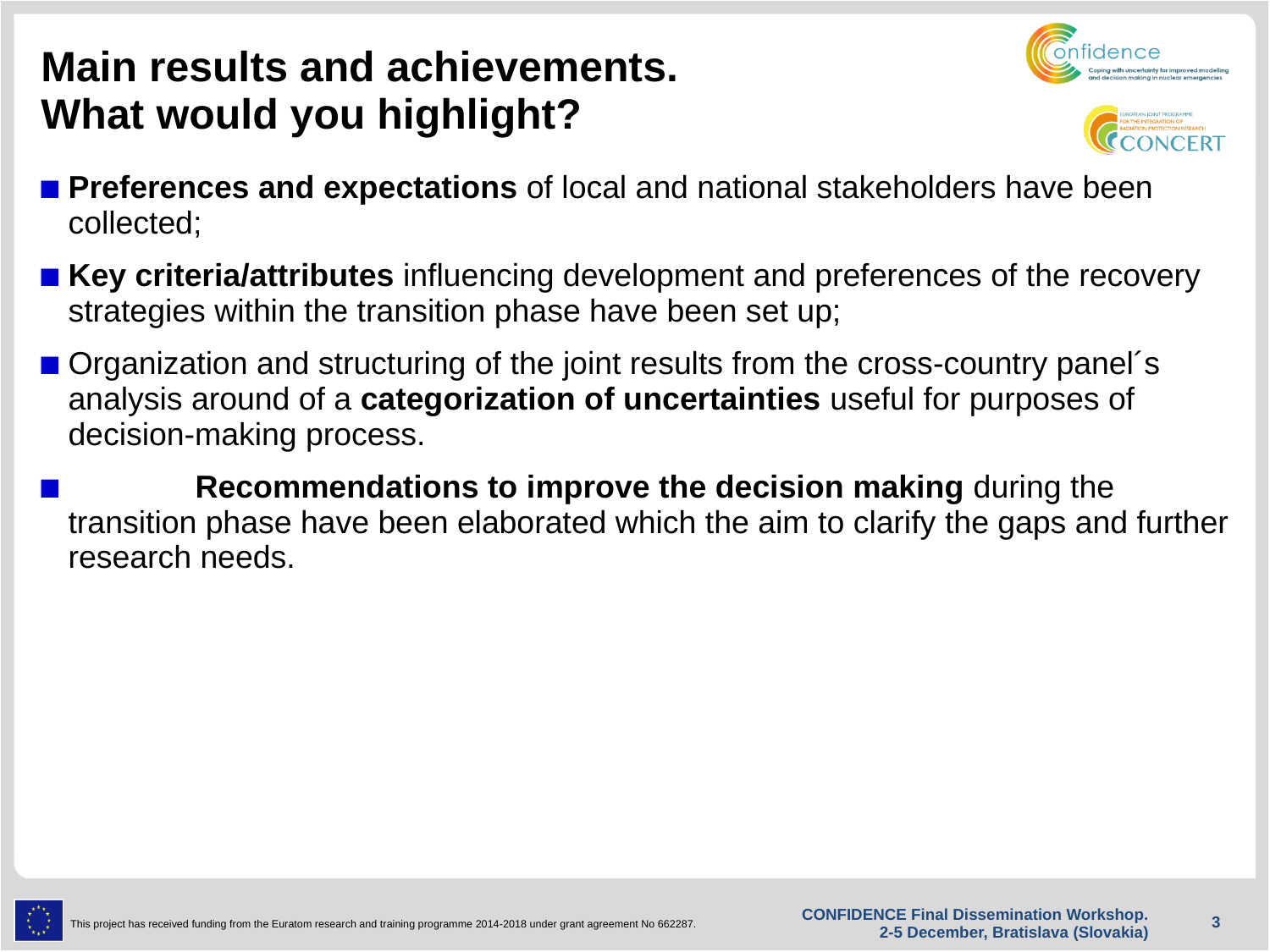

# Main results and achievements. What would you highlight?
Preferences and expectations of local and national stakeholders have been collected;
Key criteria/attributes influencing development and preferences of the recovery strategies within the transition phase have been set up;
Organization and structuring of the joint results from the cross-country panel´s analysis around of a categorization of uncertainties useful for purposes of decision-making process.
	Recommendations to improve the decision making during the transition phase have been elaborated which the aim to clarify the gaps and further research needs.
CONFIDENCE Final Dissemination Workshop. 2-5 December, Bratislava (Slovakia)
3